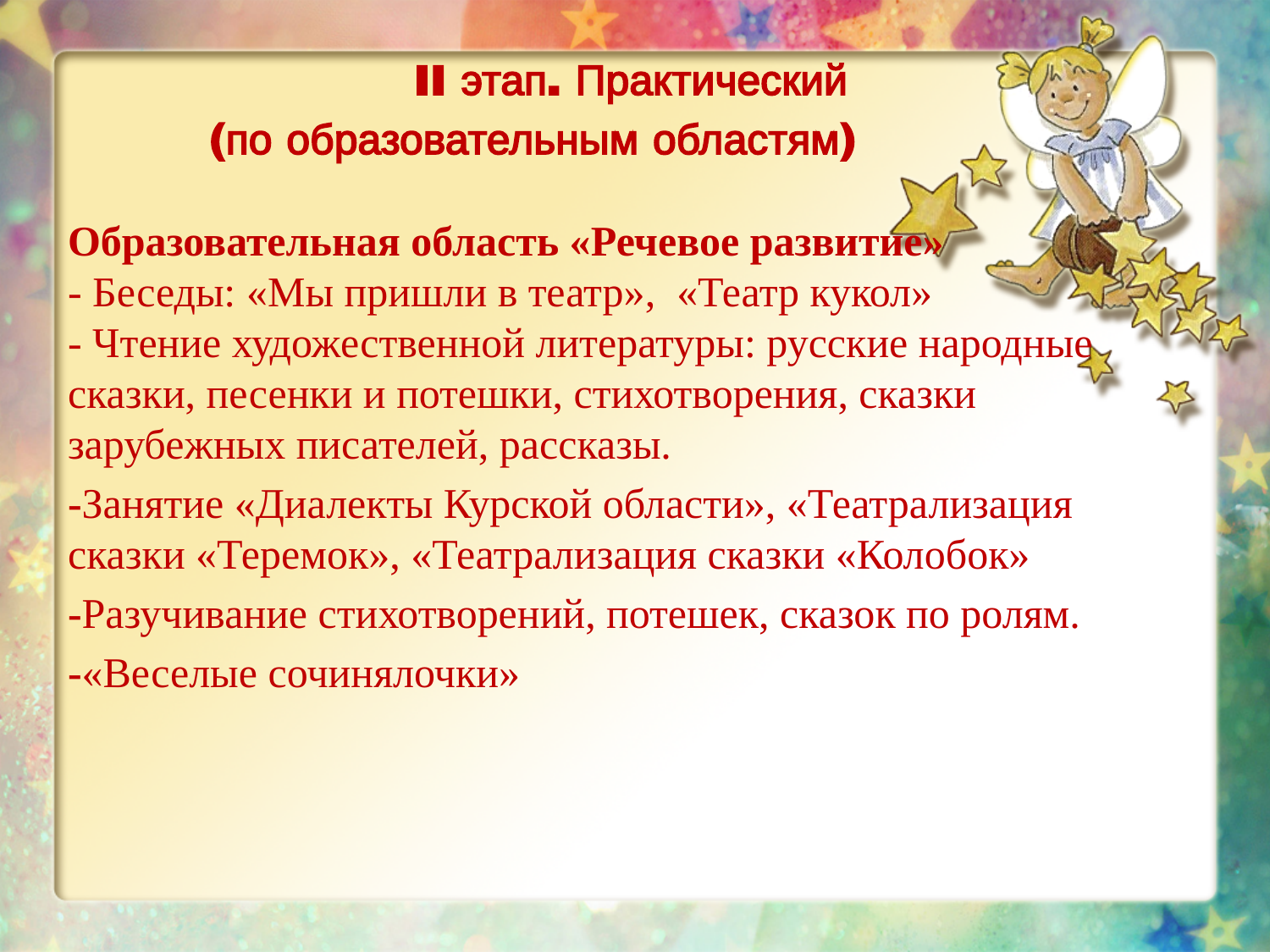

II этап. Практический
          (по образовательным областям)
Образовательная область «Речевое развитие»
- Беседы: «Мы пришли в театр»,  «Театр кукол»
- Чтение художественной литературы: русские народные сказки, песенки и потешки, стихотворения, сказки зарубежных писателей, рассказы.
-Занятие «Диалекты Курской области», «Театрализация сказки «Теремок», «Театрализация сказки «Колобок»
-Разучивание стихотворений, потешек, сказок по ролям.
-«Веселые сочинялочки»